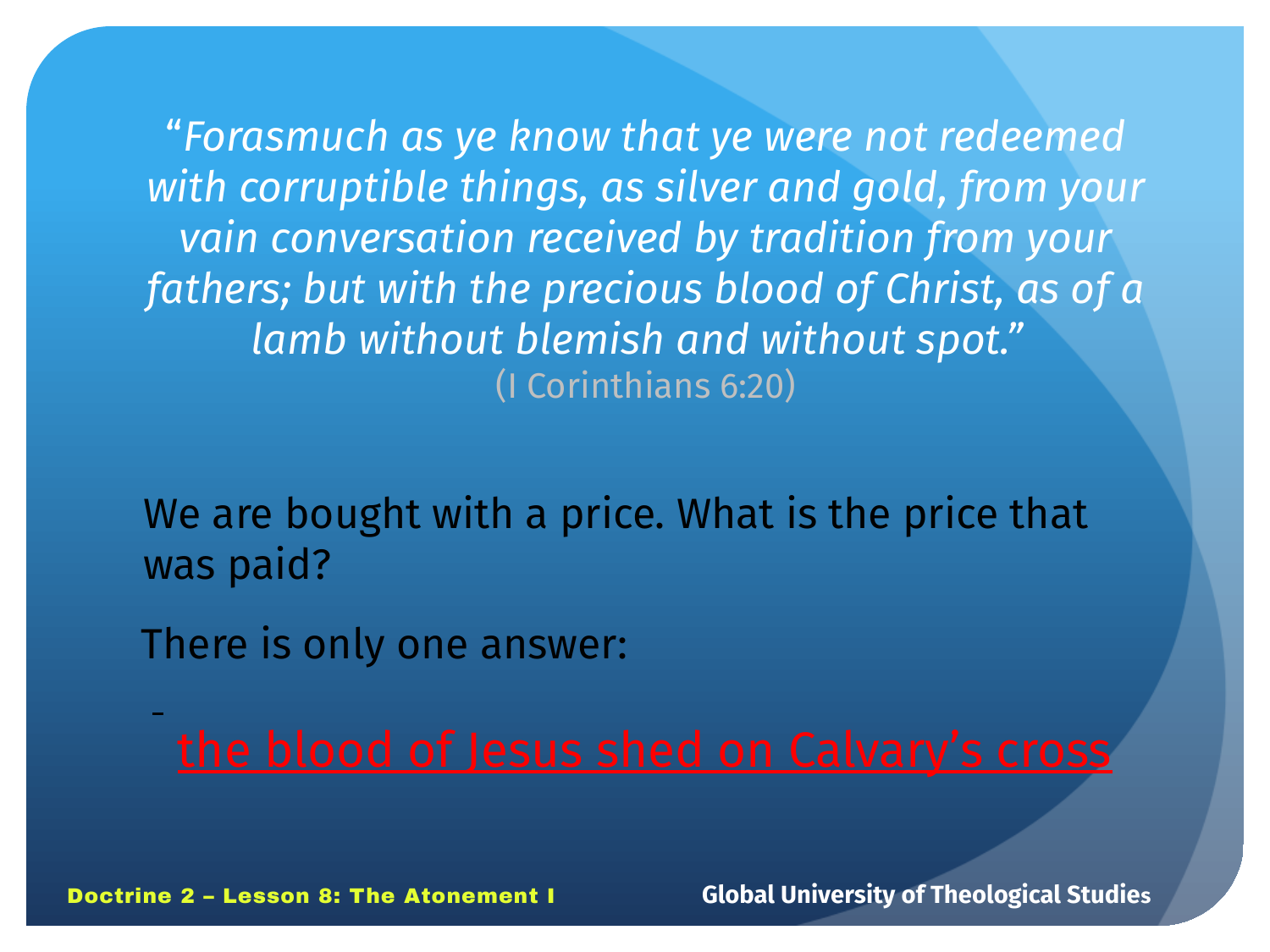

“Forasmuch as ye know that ye were not redeemed with corruptible things, as silver and gold, from your vain conversation received by tradition from your fathers; but with the precious blood of Christ, as of a lamb without blemish and without spot.”
(I Corinthians 6:20)
We are bought with a price. What is the price that was paid?
There is only one answer:

the blood of Jesus shed on Calvary’s cross

Doctrine 2 – Lesson 8: The Atonement I		Global University of Theological Studies